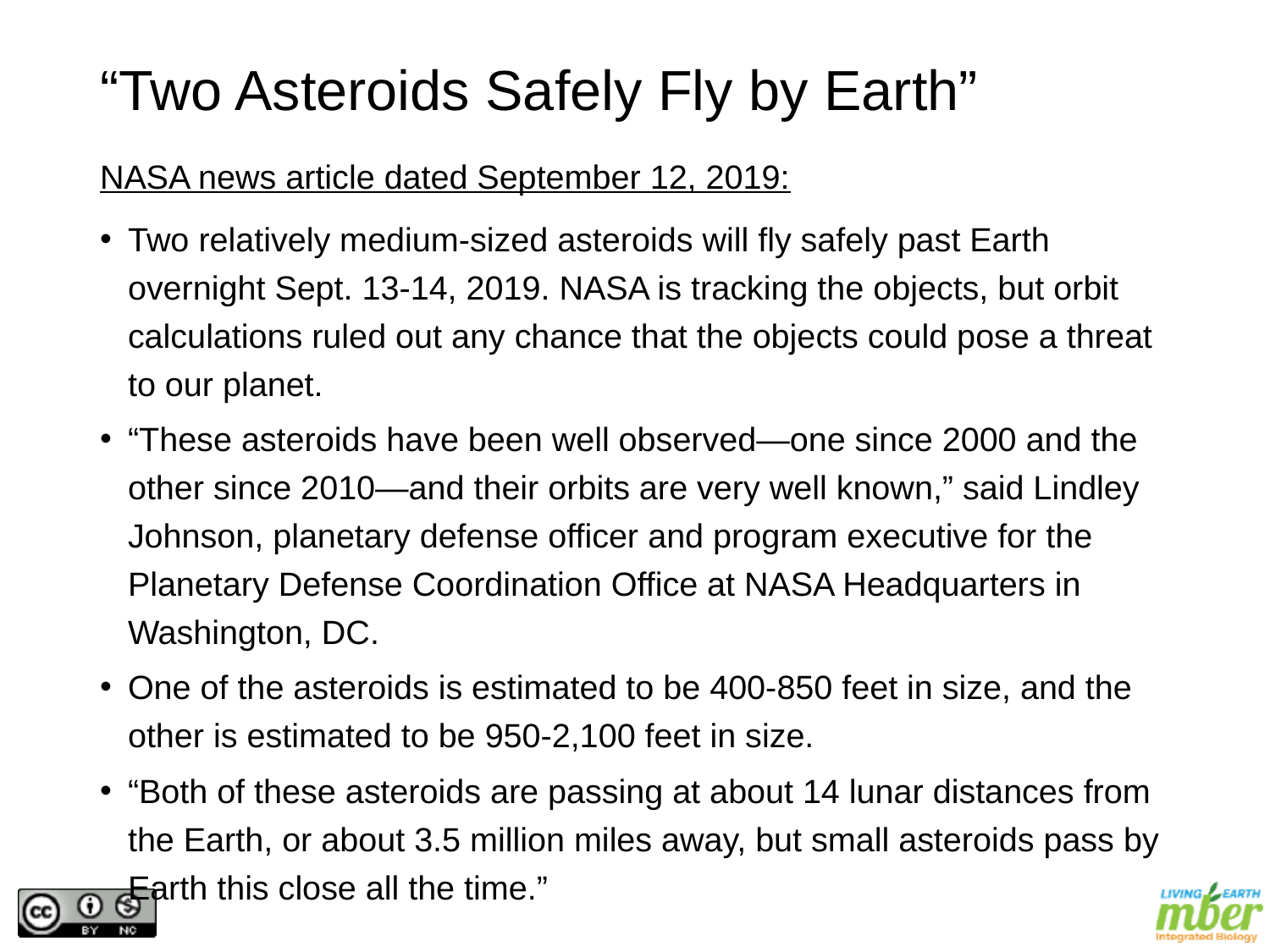

# “Two Asteroids Safely Fly by Earth”
NASA news article dated September 12, 2019:
Two relatively medium-sized asteroids will fly safely past Earth overnight Sept. 13-14, 2019. NASA is tracking the objects, but orbit calculations ruled out any chance that the objects could pose a threat to our planet.
“These asteroids have been well observed—one since 2000 and the other since 2010—and their orbits are very well known,” said Lindley Johnson, planetary defense officer and program executive for the Planetary Defense Coordination Office at NASA Headquarters in Washington, DC.
One of the asteroids is estimated to be 400-850 feet in size, and the other is estimated to be 950-2,100 feet in size.
“Both of these asteroids are passing at about 14 lunar distances from the Earth, or about 3.5 million miles away, but small asteroids pass by Earth this close all the time.”